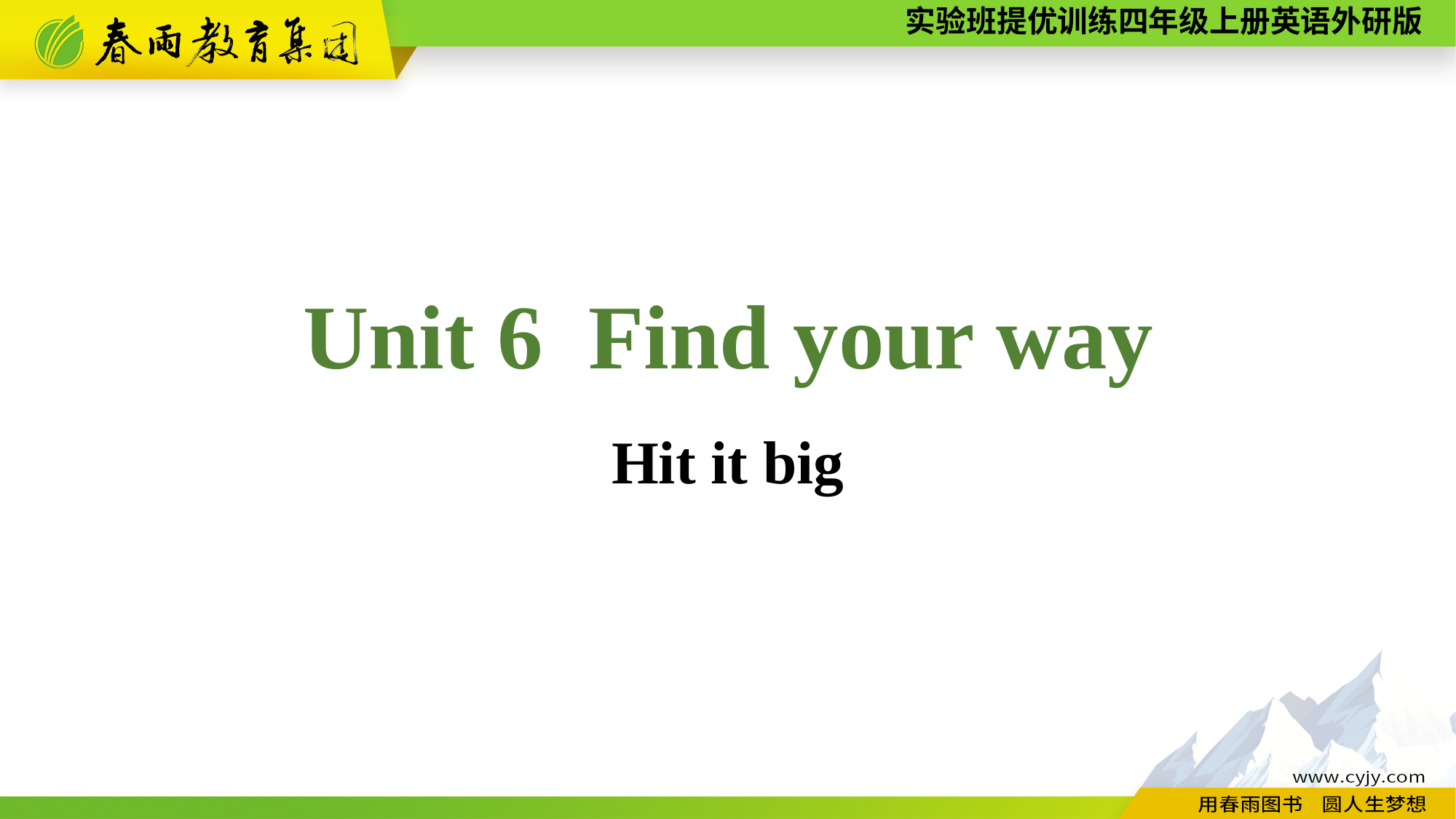

Unit 6  Find your way
Hit it big